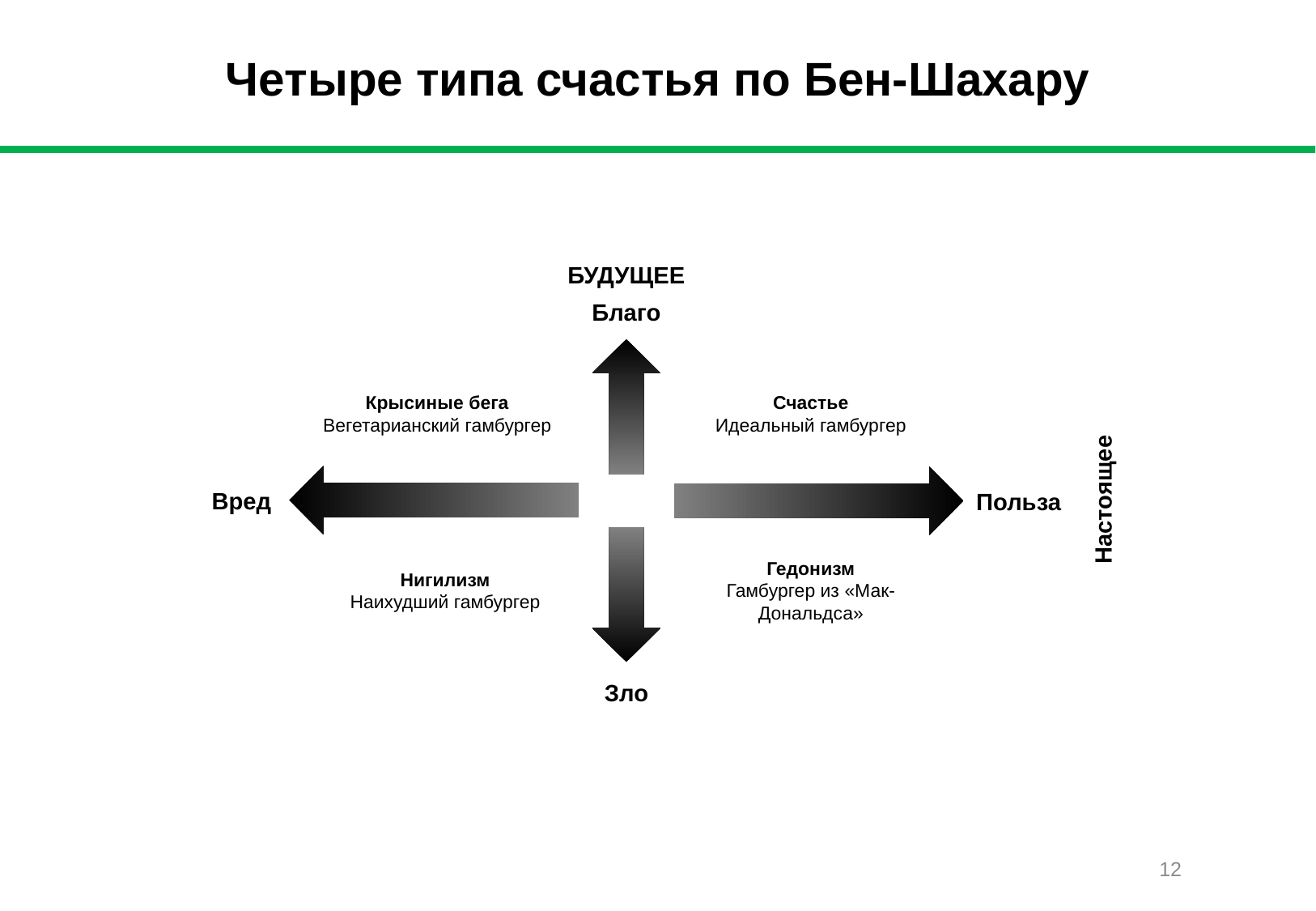

# Четыре типа счастья по Бен-Шахару
БУДУЩЕЕ
Благо

Крысиные бега
Вегетарианский гамбургер
Счастье
Идеальный гамбургер
Настоящее
Вред
Польза

Нигилизм
Наихудший гамбургер
Гедонизм
Гамбургер из «Мак-Дональдса»

Зло
12